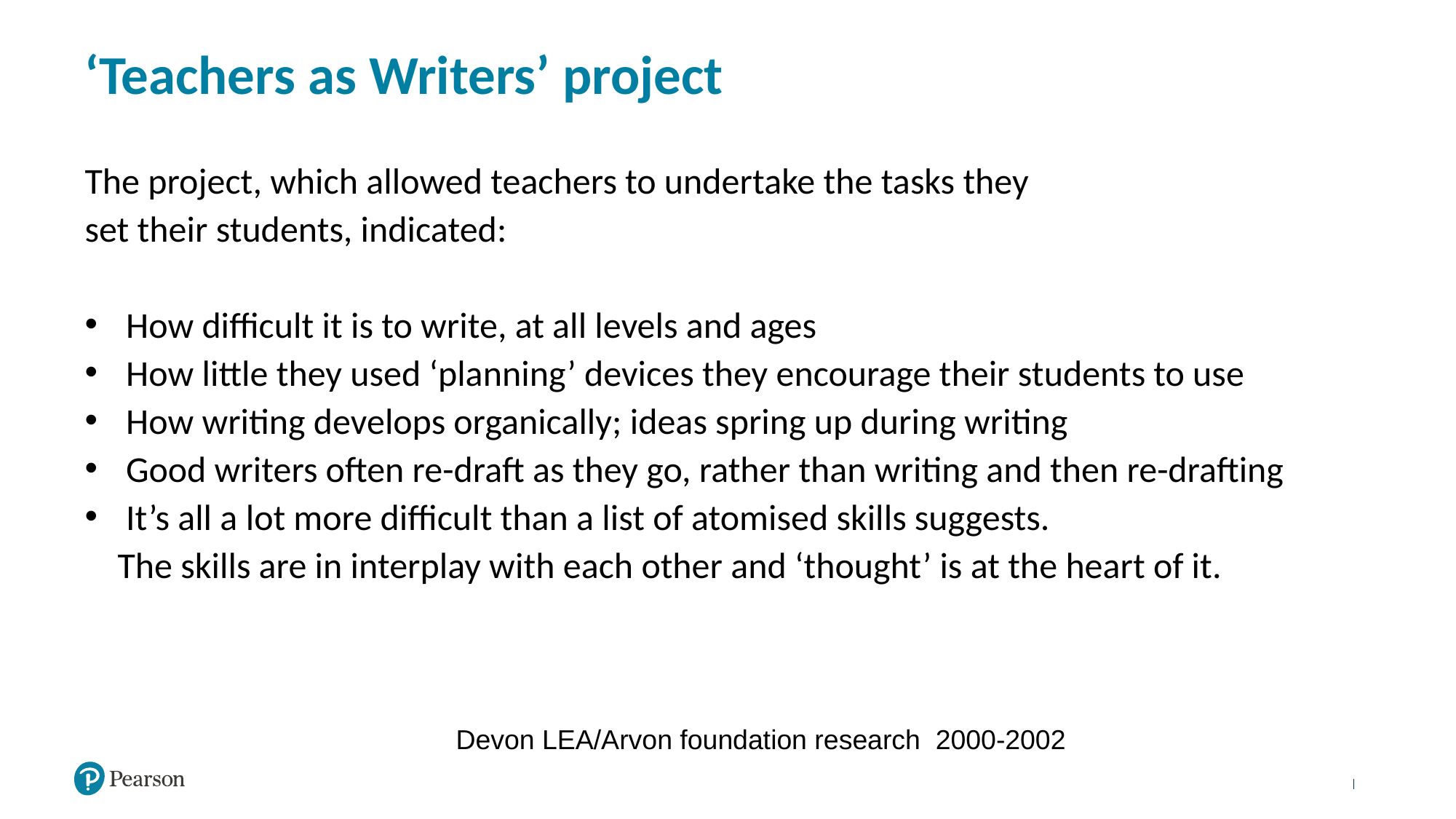

# ‘Teachers as Writers’ project
The project, which allowed teachers to undertake the tasks they
set their students, indicated:

How difficult it is to write, at all levels and ages
How little they used ‘planning’ devices they encourage their students to use
How writing develops organically; ideas spring up during writing
Good writers often re-draft as they go, rather than writing and then re-drafting
It’s all a lot more difficult than a list of atomised skills suggests.
    The skills are in interplay with each other and ‘thought’ is at the heart of it.
Devon LEA/Arvon foundation research  2000-2002